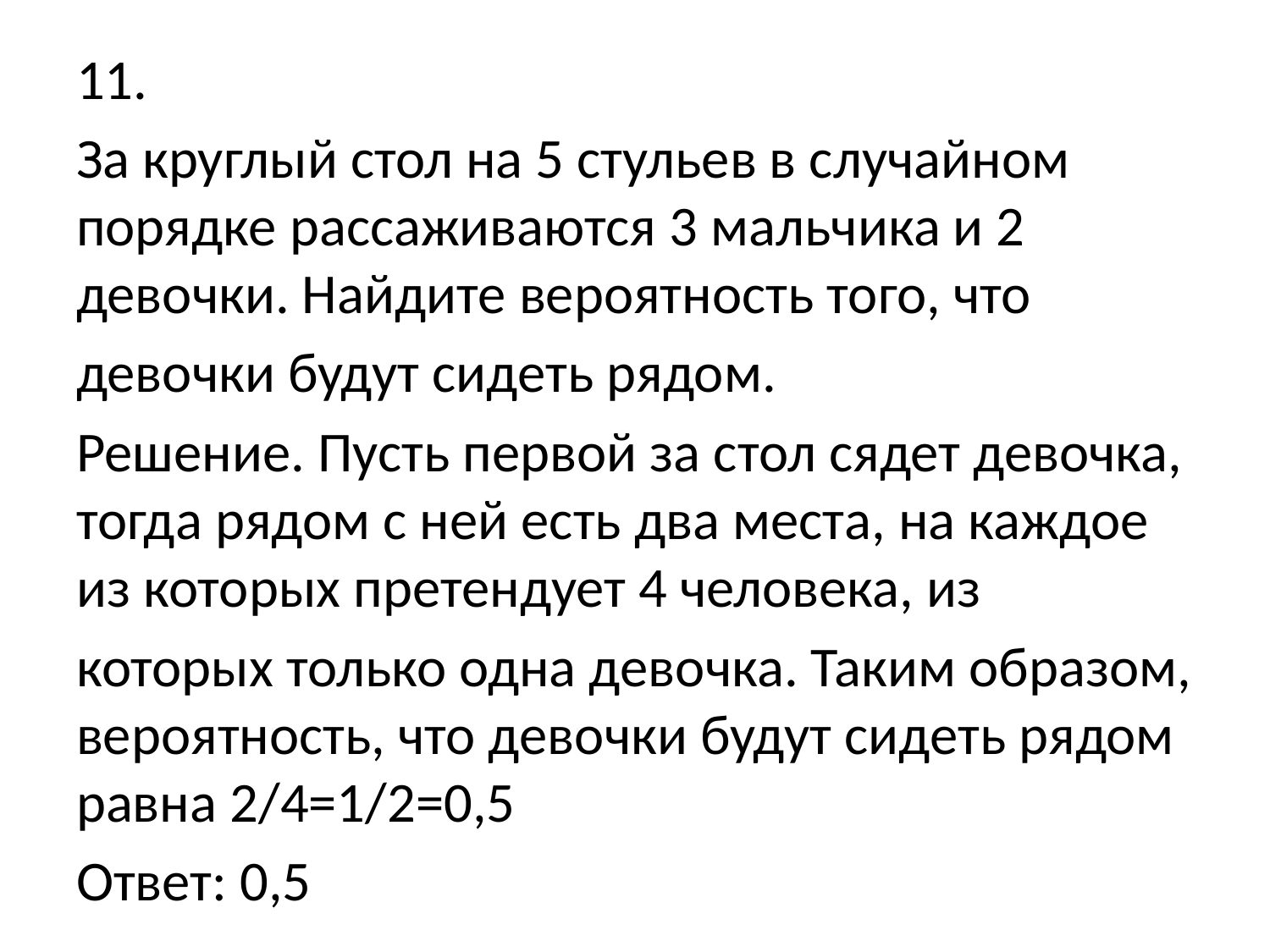

11.
За круглый стол на 5 стульев в случайном порядке рассаживаются 3 мальчика и 2 девочки. Найдите вероятность того, что
девочки будут сидеть рядом.
Решение. Пусть первой за стол сядет девочка, тогда рядом с ней есть два места, на каждое из которых претендует 4 человека, из
которых только одна девочка. Таким образом, вероятность, что девочки будут сидеть рядом равна 2/4=1/2=0,5
Ответ: 0,5
#